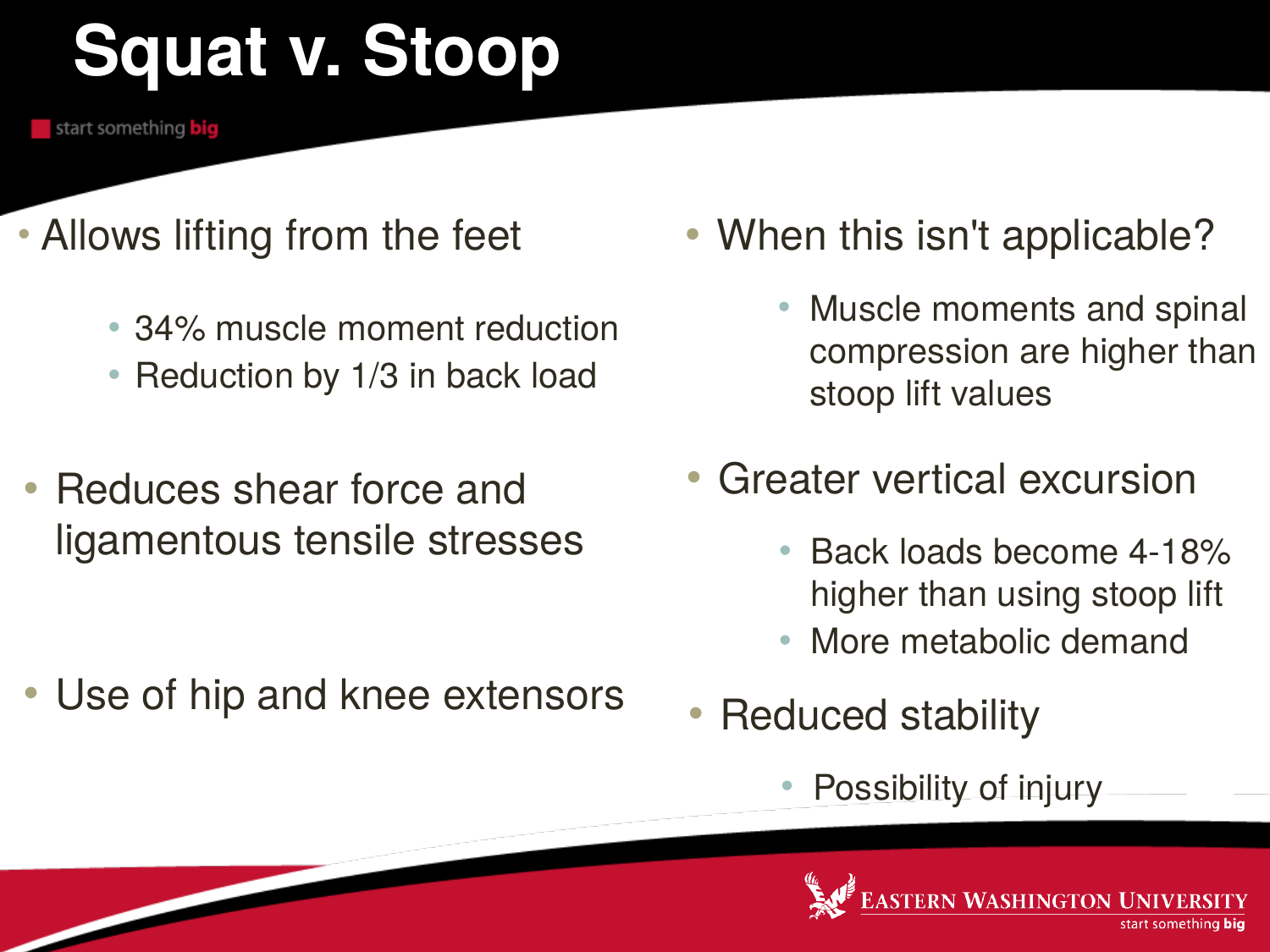

# Squat v. Stoop
 Allows lifting from the feet

34% muscle moment reduction
Reduction by 1/3 in back load

When this isn't applicable?

Muscle moments and spinal compression are higher than stoop lift values
Greater vertical excursion

Back loads become 4-18% higher than using stoop lift
More metabolic demand
Reduces shear force and ligamentous tensile stresses
Use of hip and knee extensors
Reduced stability

Possibility of injury